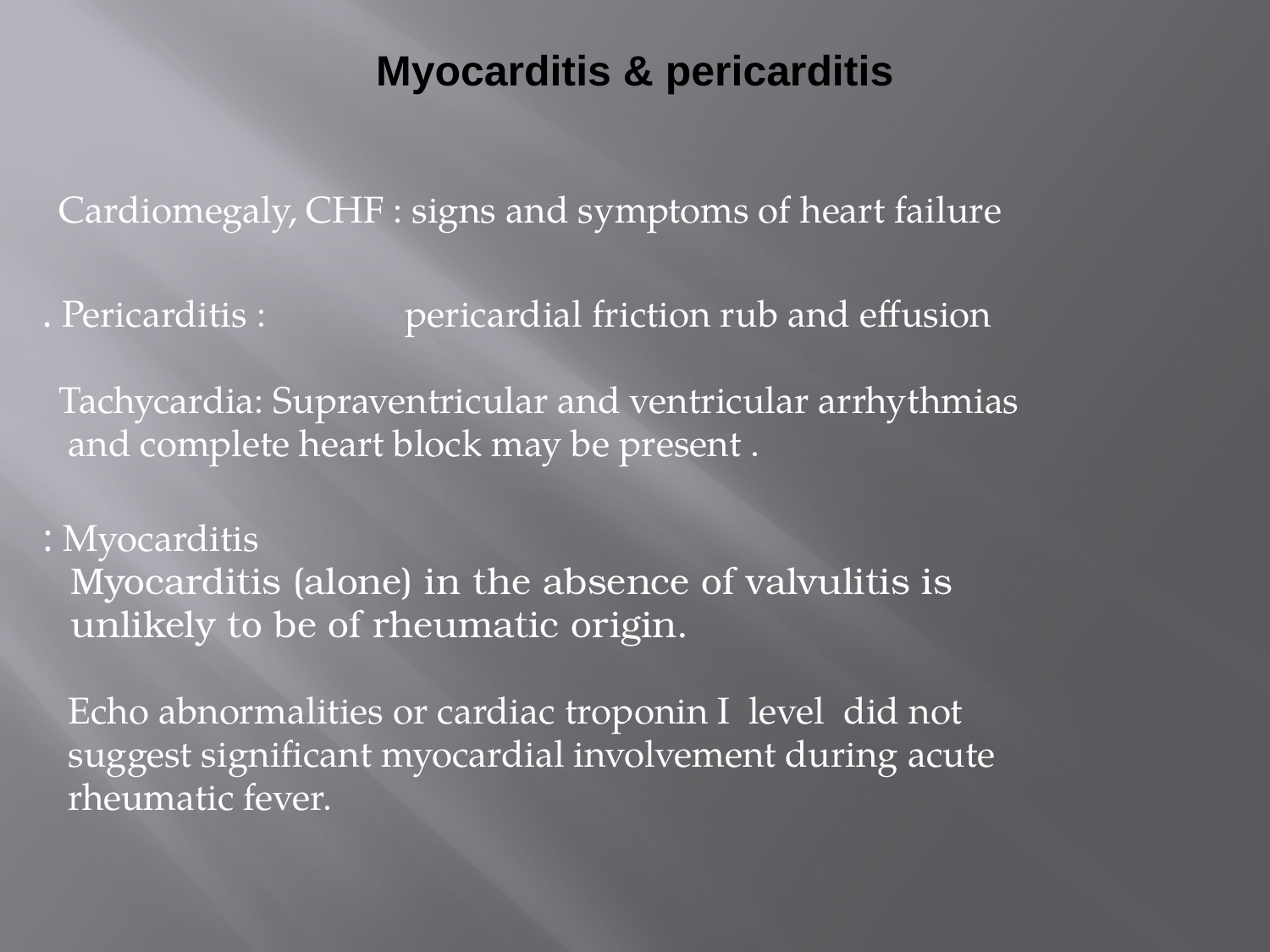

# Myocarditis & pericarditis

Cardiomegaly, CHF : signs and symptoms of heart failure

  Pericarditis :               pericardial friction rub and effusion .

Tachycardia: Supraventricular and ventricular arrhythmias
 and complete heart block may be present .

   Myocarditis :
 Myocarditis (alone) in the absence of valvulitis is
 unlikely to be of rheumatic origin.

 Echo abnormalities or cardiac troponin I  level  did not
 suggest significant myocardial involvement during acute
 rheumatic fever.